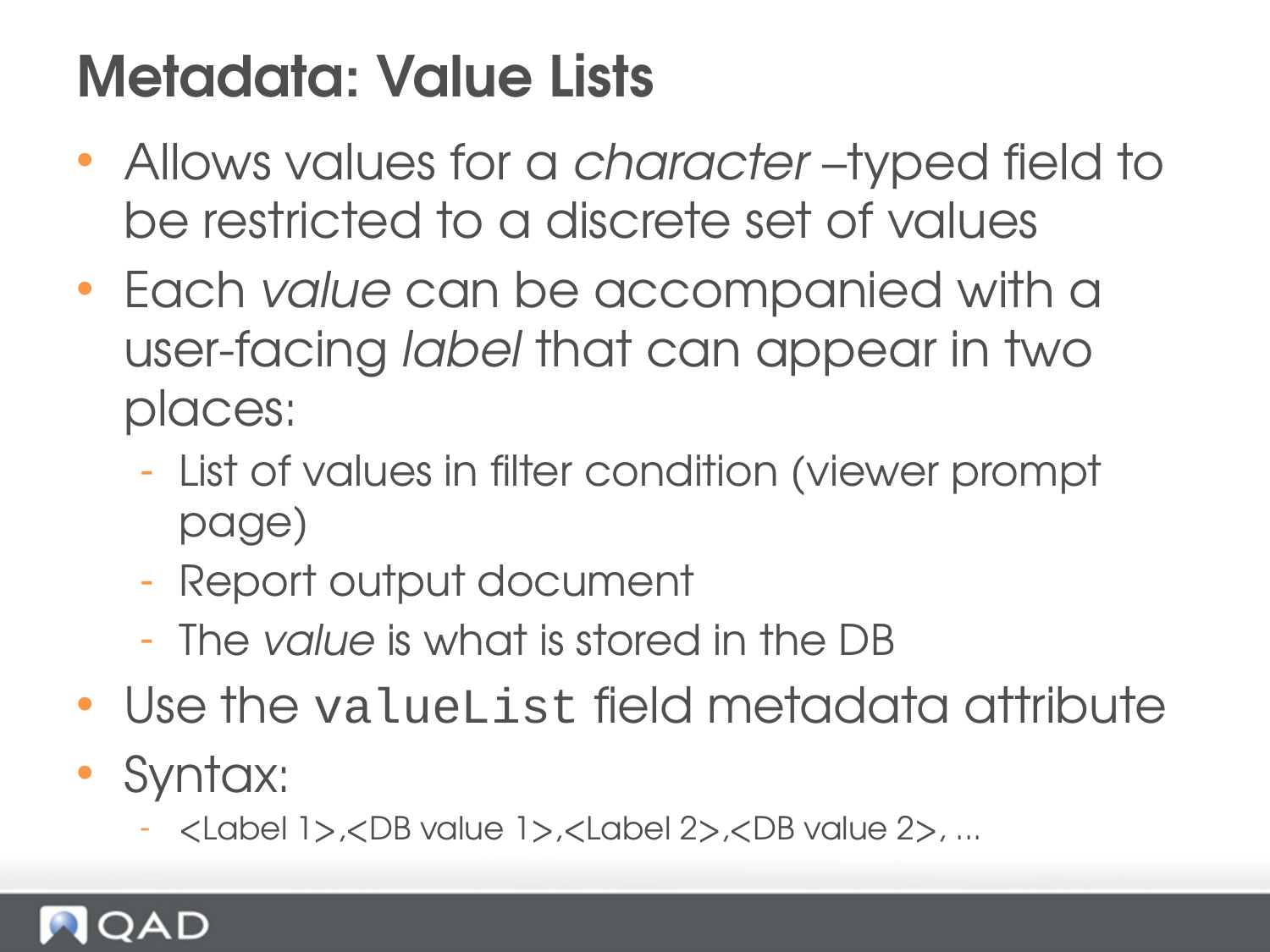

# Metadata: Value Lists
Allows values for a character –typed field to be restricted to a discrete set of values
Each value can be accompanied with a user-facing label that can appear in two places:
List of values in filter condition (viewer prompt page)
Report output document
The value is what is stored in the DB
Use the valueList field metadata attribute
Syntax:
<Label 1>,<DB value 1>,<Label 2>,<DB value 2>, ...